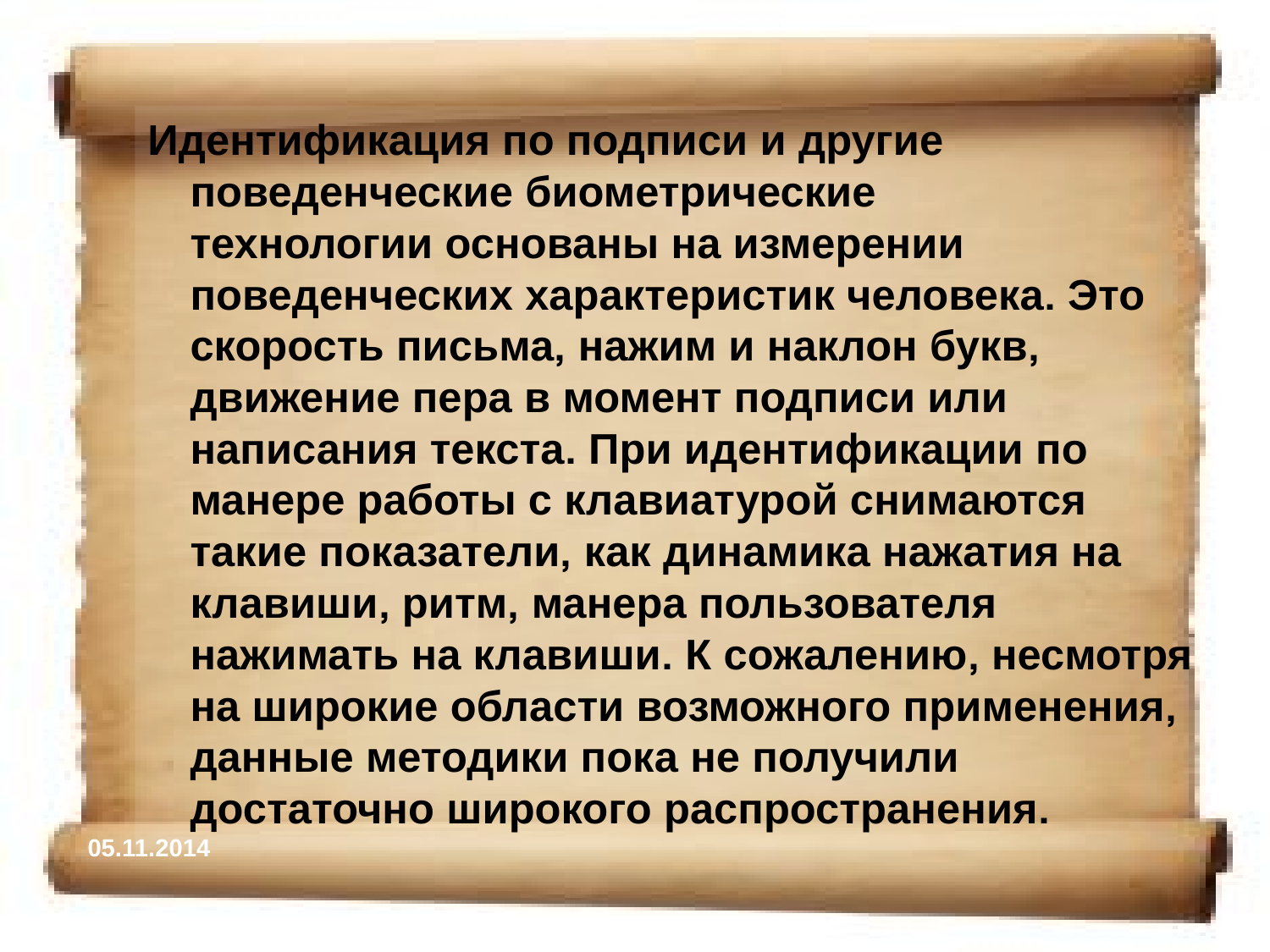

Идентификация по подписи и другие поведенческие биометрические технологии основаны на измерении поведенческих характеристик человека. Это скорость письма, нажим и наклон букв, движение пера в момент подписи или написания текста. При идентификации по манере работы с клавиатурой снимаются такие показатели, как динамика нажатия на клавиши, ритм, манера пользователя нажимать на клавиши. К сожалению, несмотря на широкие области возможного применения, данные методики пока не получили достаточно широкого распространения.
05.11.2014